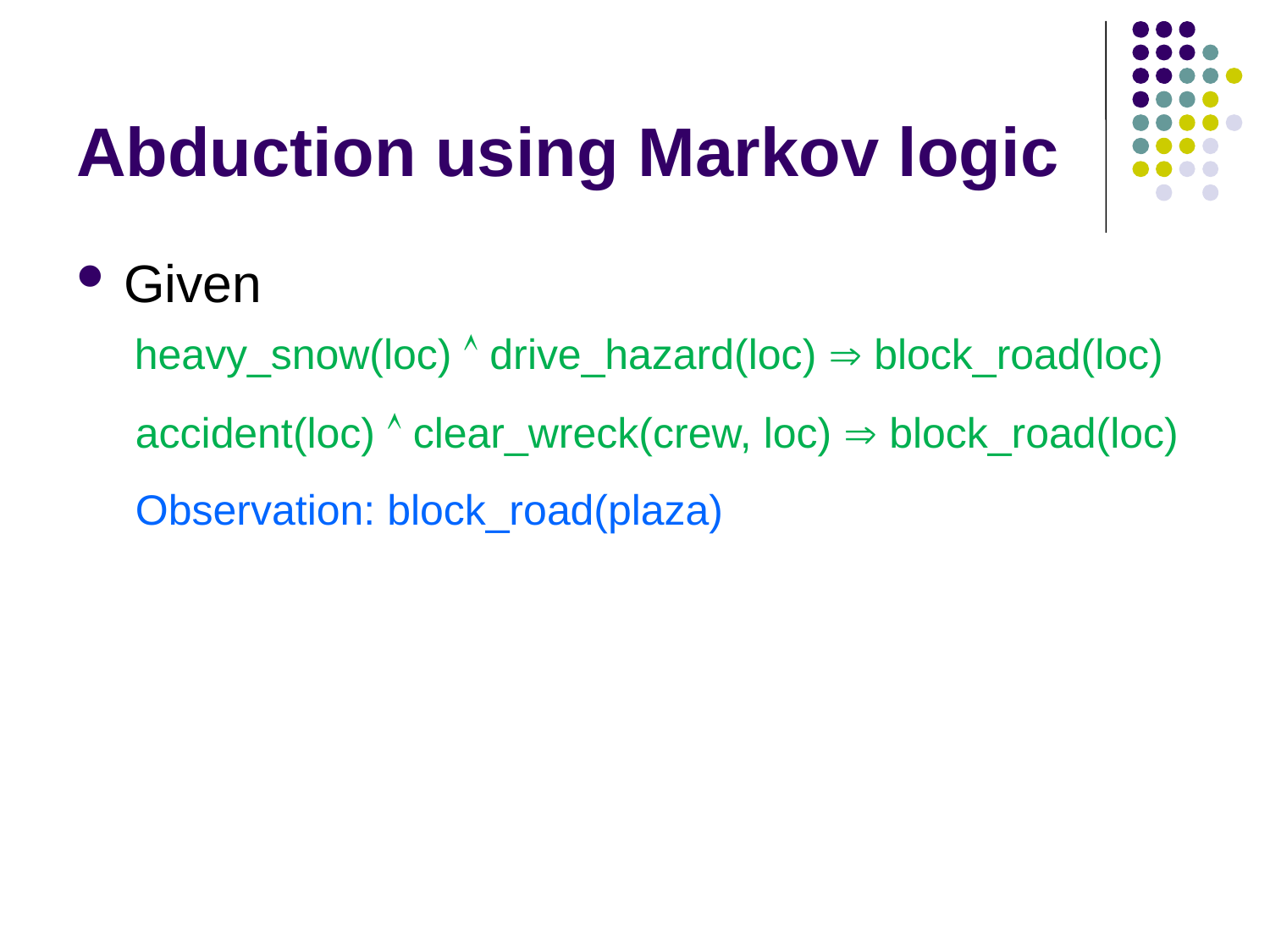

# Abduction using Markov logic

Given
    heavy_snow(loc) ∧ drive_hazard(loc) ⇒ block_road(loc)

     accident(loc) ∧ clear_wreck(crew, loc) ⇒ block_road(loc)

     Observation: block_road(plaza)